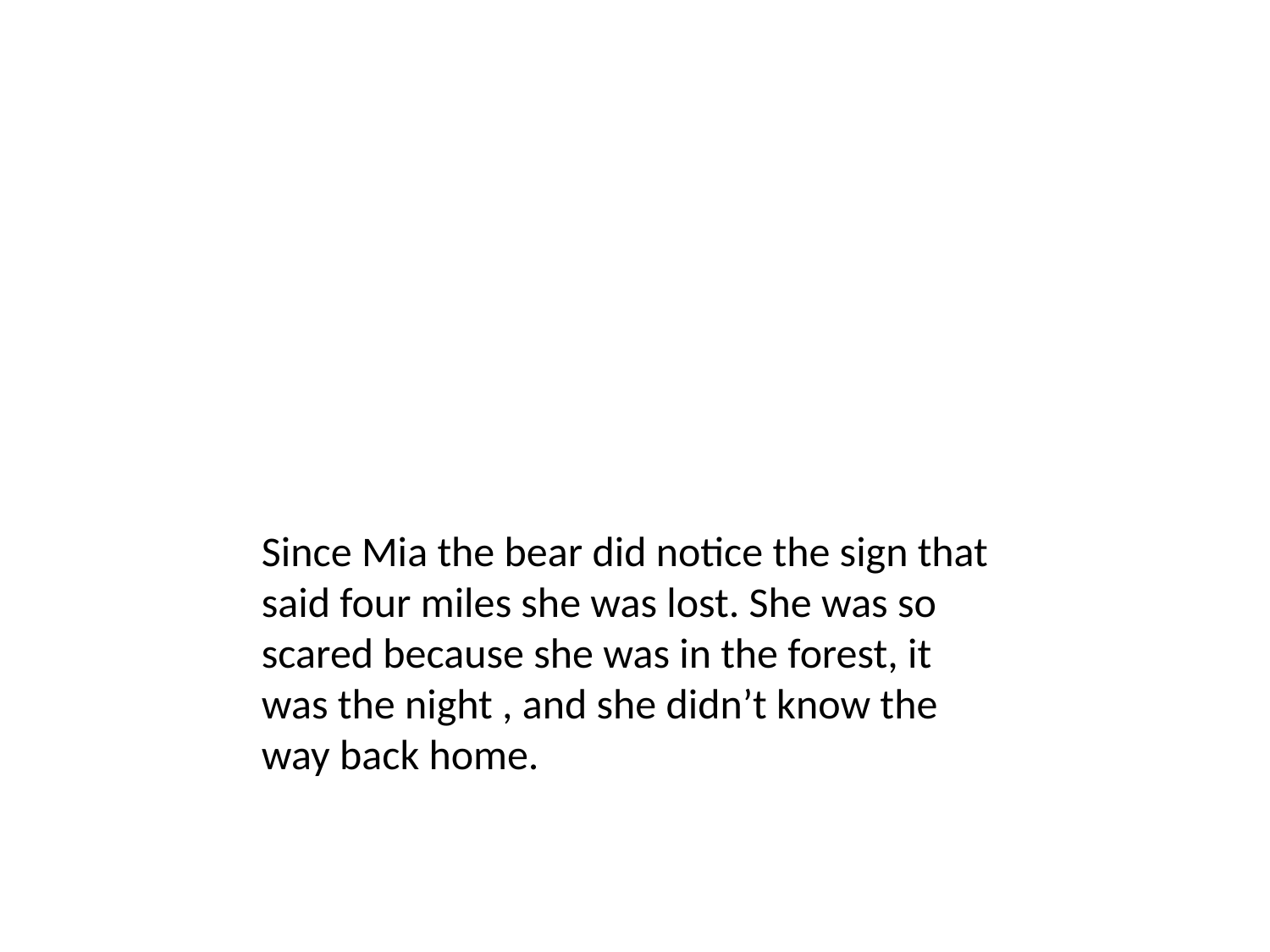

Since Mia the bear did notice the sign that said four miles she was lost. She was so scared because she was in the forest, it was the night , and she didn’t know the way back home.